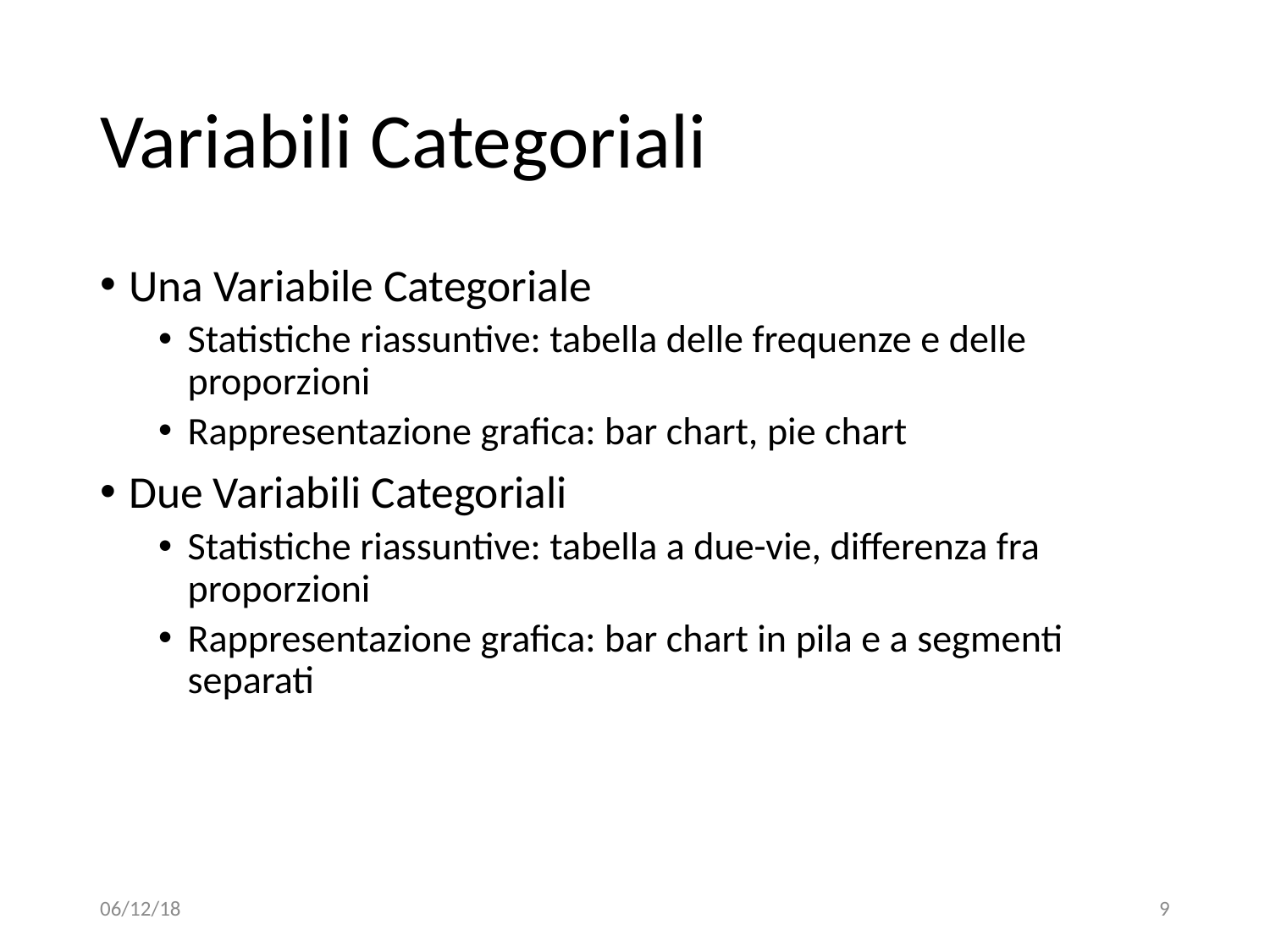

# Variabili Categoriali
Una Variabile Categoriale
Statistiche riassuntive: tabella delle frequenze e delle proporzioni
Rappresentazione grafica: bar chart, pie chart
Due Variabili Categoriali
Statistiche riassuntive: tabella a due-vie, differenza fra proporzioni
Rappresentazione grafica: bar chart in pila e a segmenti separati
06/12/18
9